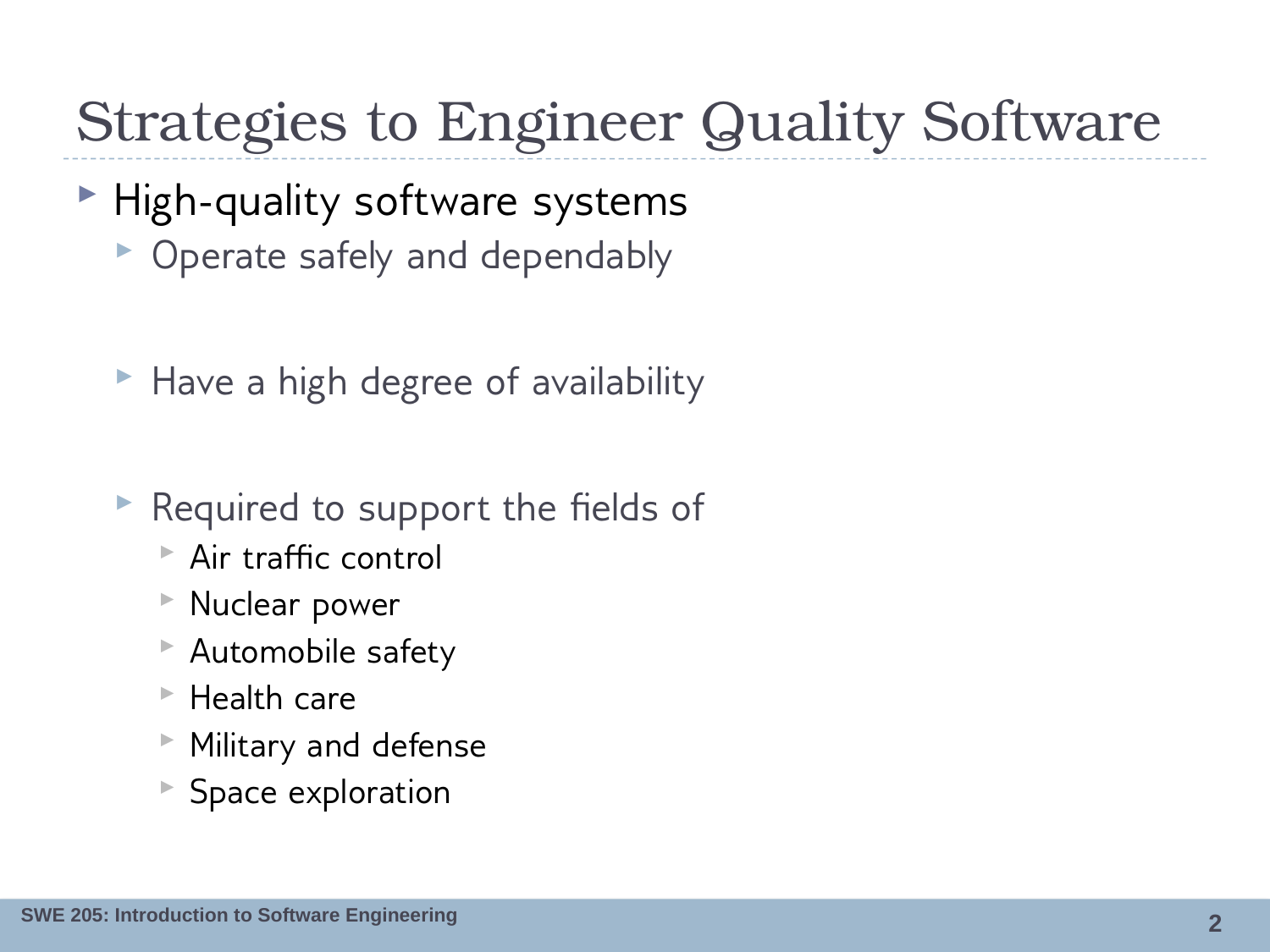

# Strategies to Engineer Quality Software
High-quality software systems
Operate safely and dependably

Have a high degree of availability

Required to support the fields of
Air traffic control
Nuclear power
Automobile safety
Health care
Military and defense
Space exploration
2